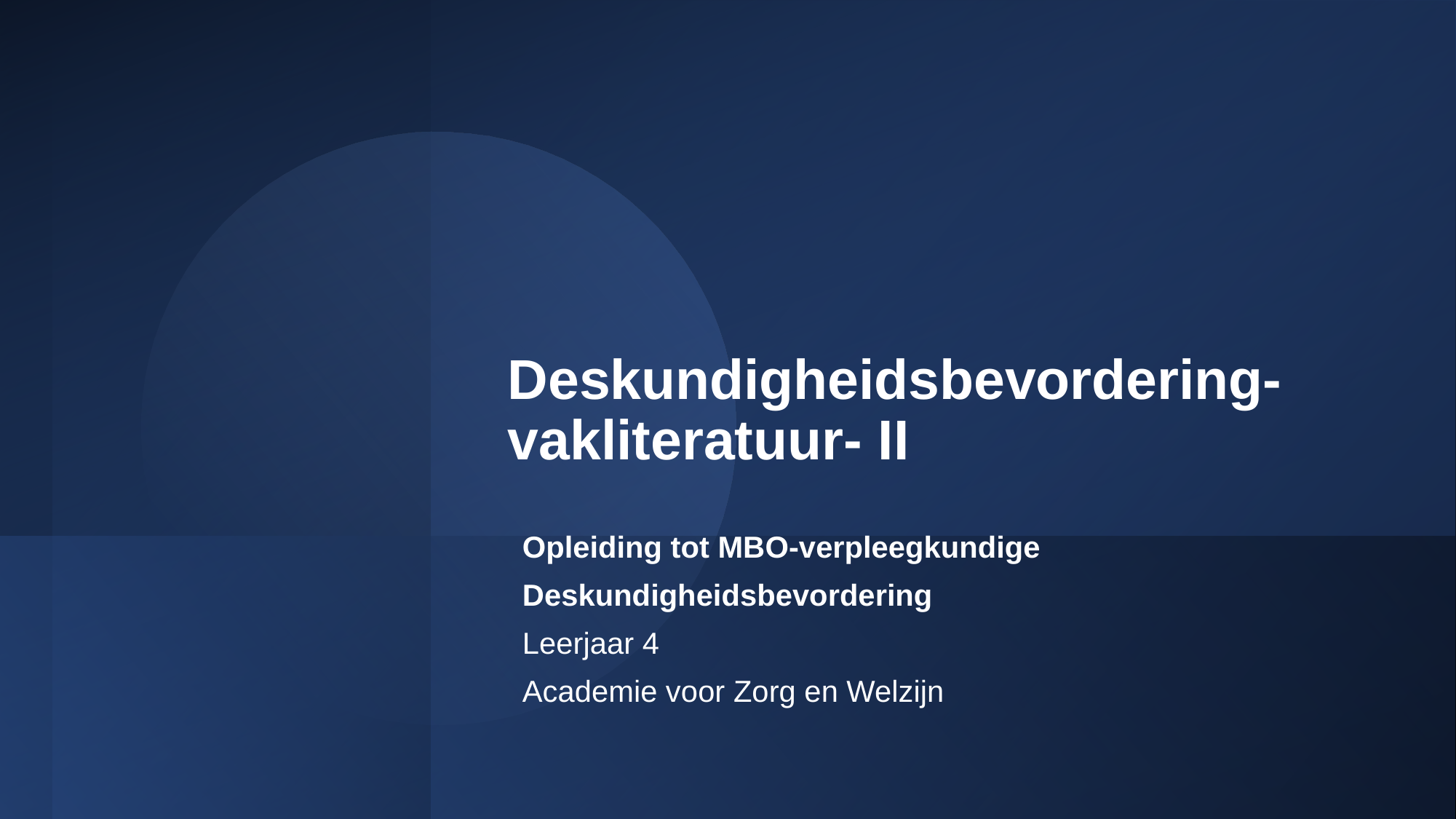

# Deskundigheidsbevordering- vakliteratuur- II

Opleiding tot MBO-verpleegkundige
Deskundigheidsbevordering
Leerjaar 4
Academie voor Zorg en Welzijn